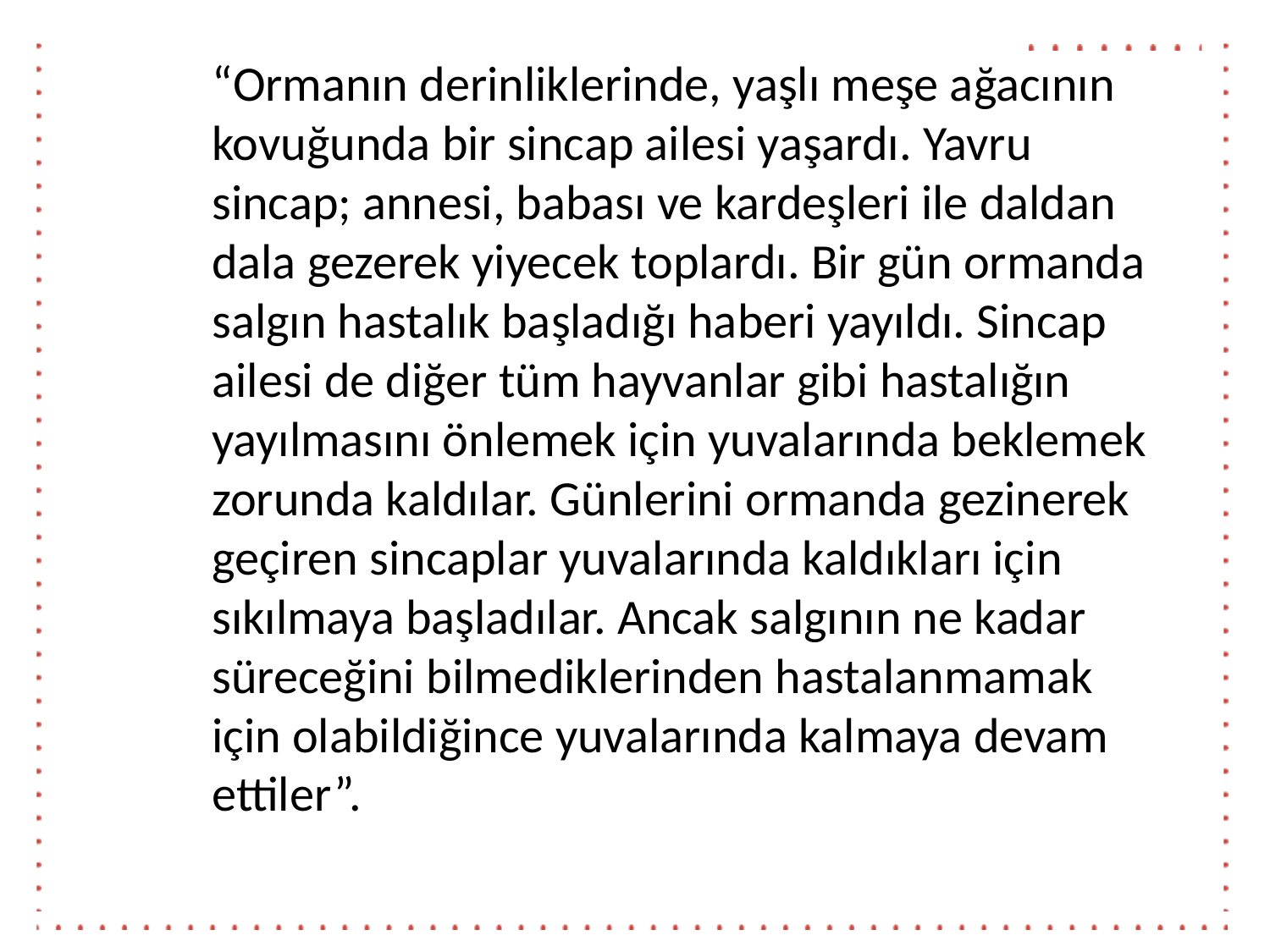

“Ormanın derinliklerinde, yaşlı meşe ağacının kovuğunda bir sincap ailesi yaşardı. Yavru sincap; annesi, babası ve kardeşleri ile daldan dala gezerek yiyecek toplardı. Bir gün ormanda salgın hastalık başladığı haberi yayıldı. Sincap ailesi de diğer tüm hayvanlar gibi hastalığın yayılmasını önlemek için yuvalarında beklemek zorunda kaldılar. Günlerini ormanda gezinerek geçiren sincaplar yuvalarında kaldıkları için sıkılmaya başladılar. Ancak salgının ne kadar süreceğini bilmediklerinden hastalanmamak için olabildiğince yuvalarında kalmaya devam ettiler”.